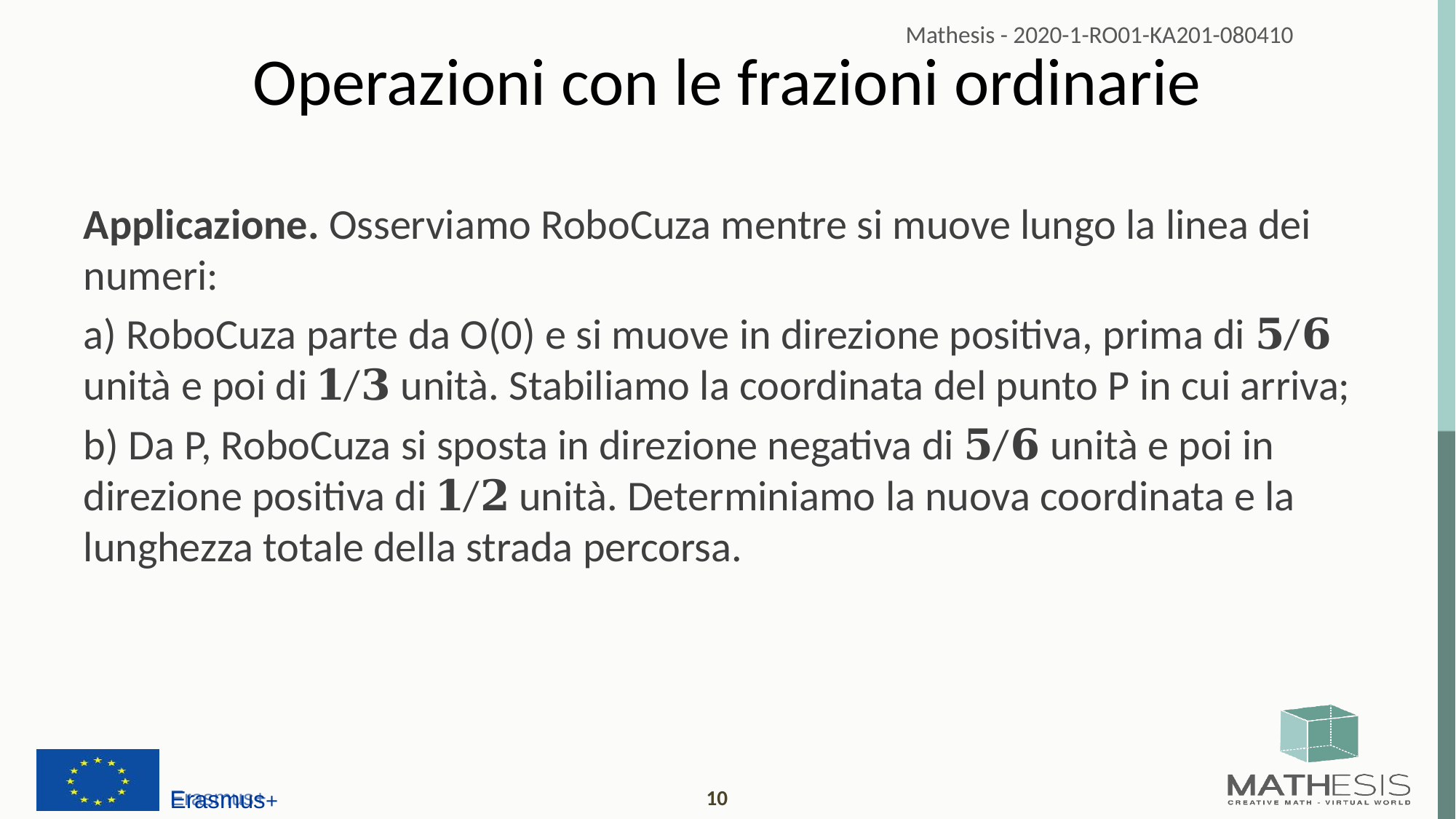

# Operazioni con le frazioni ordinarie
Applicazione. Osserviamo RoboCuza mentre si muove lungo la linea dei numeri:
a) RoboCuza parte da O(0) e si muove in direzione positiva, prima di 𝟓/𝟔 unità e poi di 𝟏/𝟑 unità. Stabiliamo la coordinata del punto P in cui arriva;
b) Da P, RoboCuza si sposta in direzione negativa di 𝟓/𝟔 unità e poi in direzione positiva di 𝟏/𝟐 unità. Determiniamo la nuova coordinata e la lunghezza totale della strada percorsa.